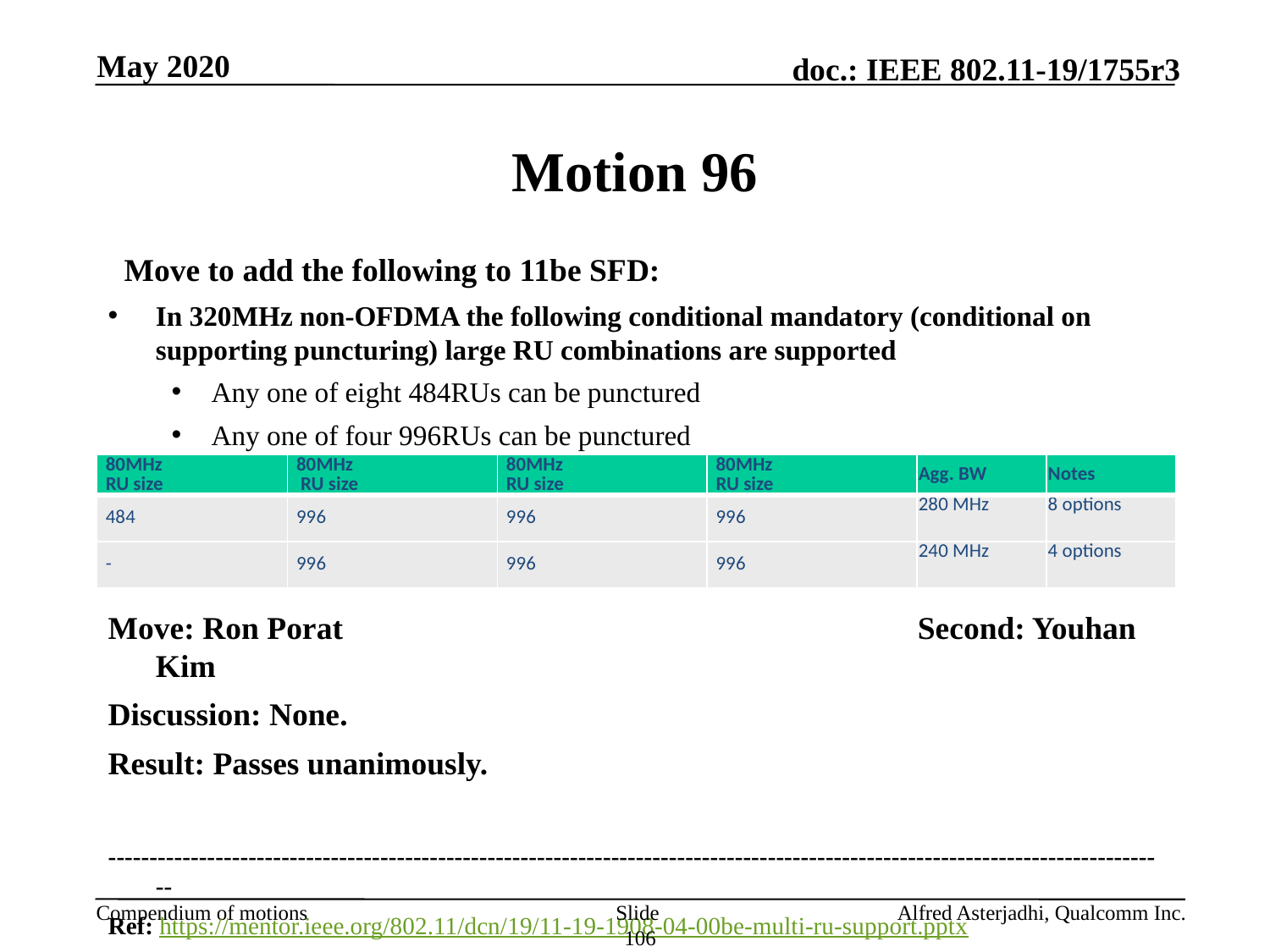

May 2020
# Motion 96
  Move to add the following to 11be SFD:
In 320MHz non-OFDMA the following conditional mandatory (conditional on supporting puncturing) large RU combinations are supported
Any one of eight 484RUs can be punctured
Any one of four 996RUs can be punctured

Move: Ron Porat					Second: Youhan Kim
Discussion: None.
Result: Passes unanimously.

---------------------------------------------------------------------------------------------------------------------------------
Ref: https://mentor.ieee.org/802.11/dcn/19/11-19-1908-04-00be-multi-ru-support.pptx

| 80MHz RU size | 80MHz  RU size | 80MHz RU size | 80MHz RU size | Agg. BW | Notes |
| --- | --- | --- | --- | --- | --- |
| 484 | 996 | 996 | 996 | 280 MHz | 8 options |
| - | 996 | 996 | 996 | 240 MHz | 4 options |
Slide 106
Alfred Asterjadhi, Qualcomm Inc.